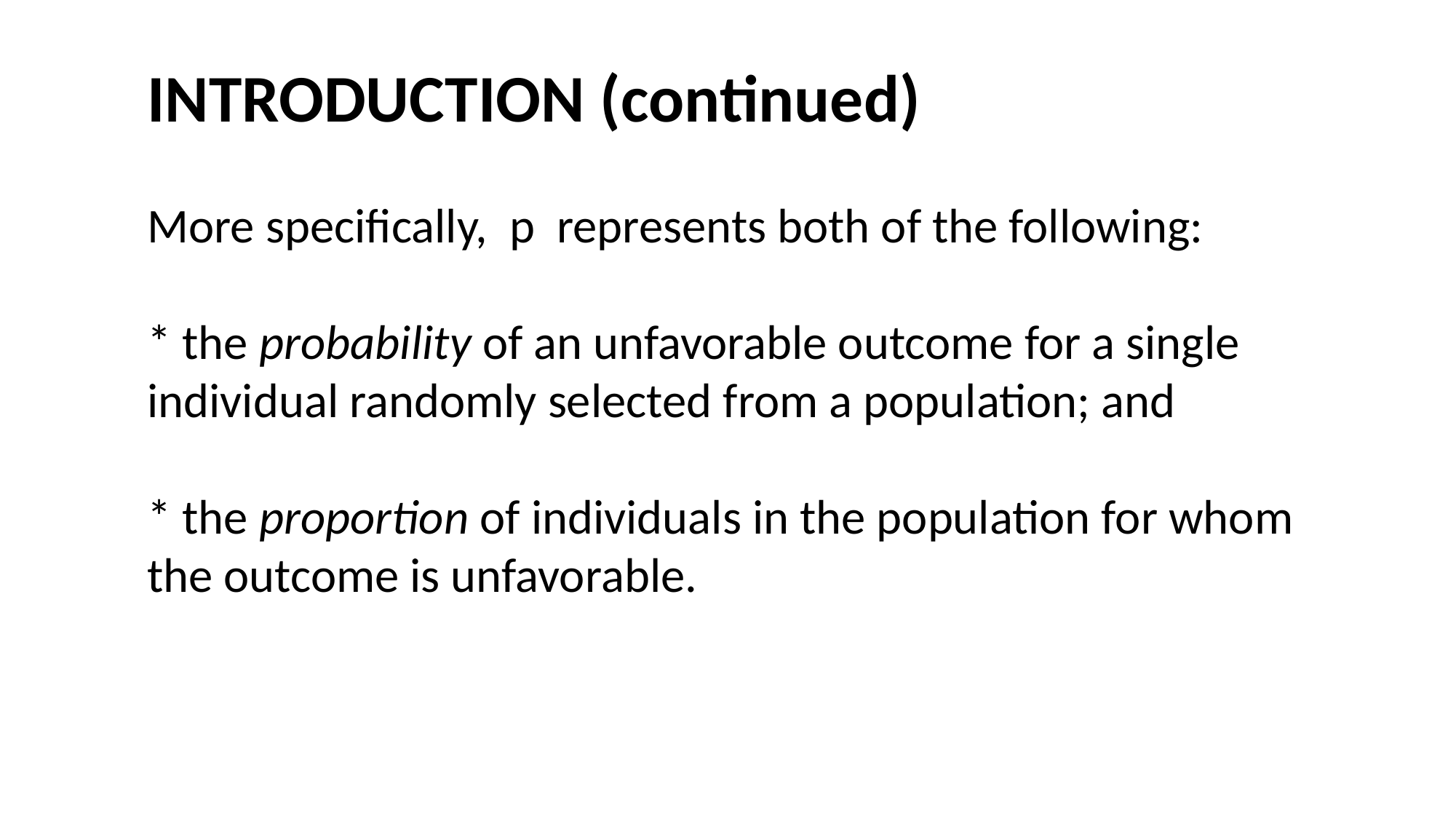

#
INTRODUCTION (continued)

More specifically,  p  represents both of the following:

* the probability of an unfavorable outcome for a single individual randomly selected from a population; and

* the proportion of individuals in the population for whom the outcome is unfavorable.